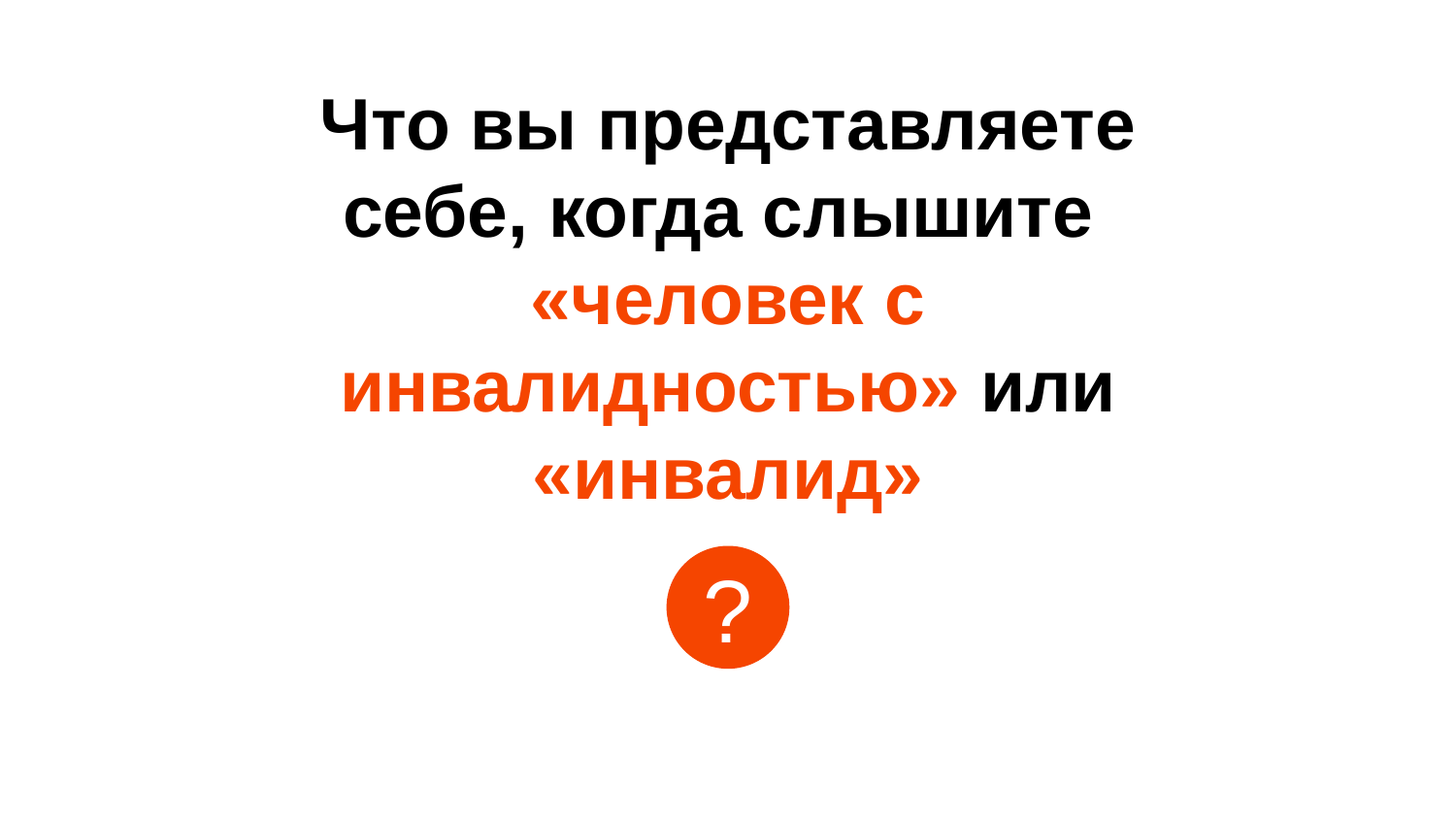

Что вы представляете себе, когда слышите
«человек с инвалидностью» или «инвалид»
?